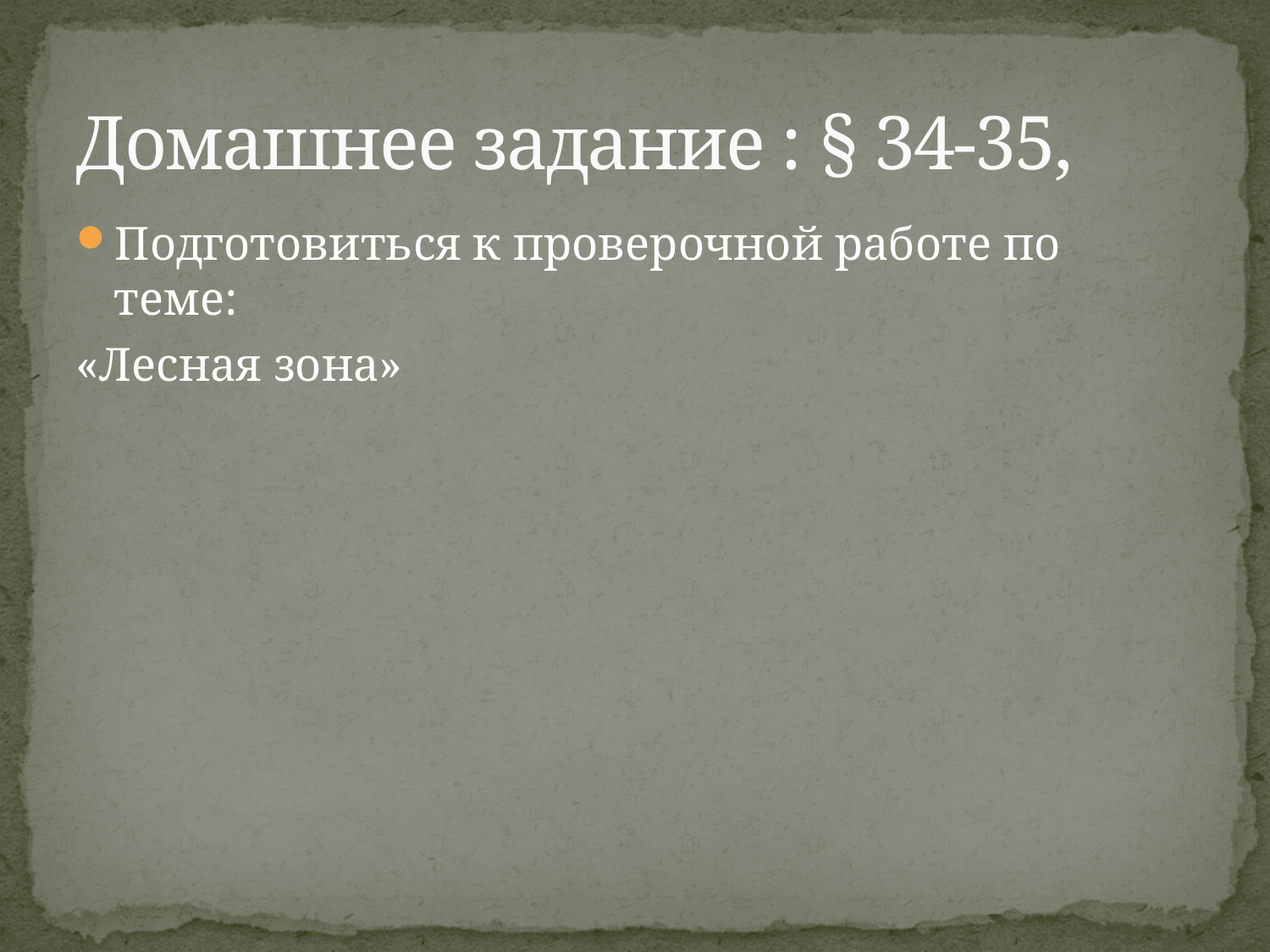

# Домашнее задание : § 34-35,
Подготовиться к проверочной работе по теме:
«Лесная зона»